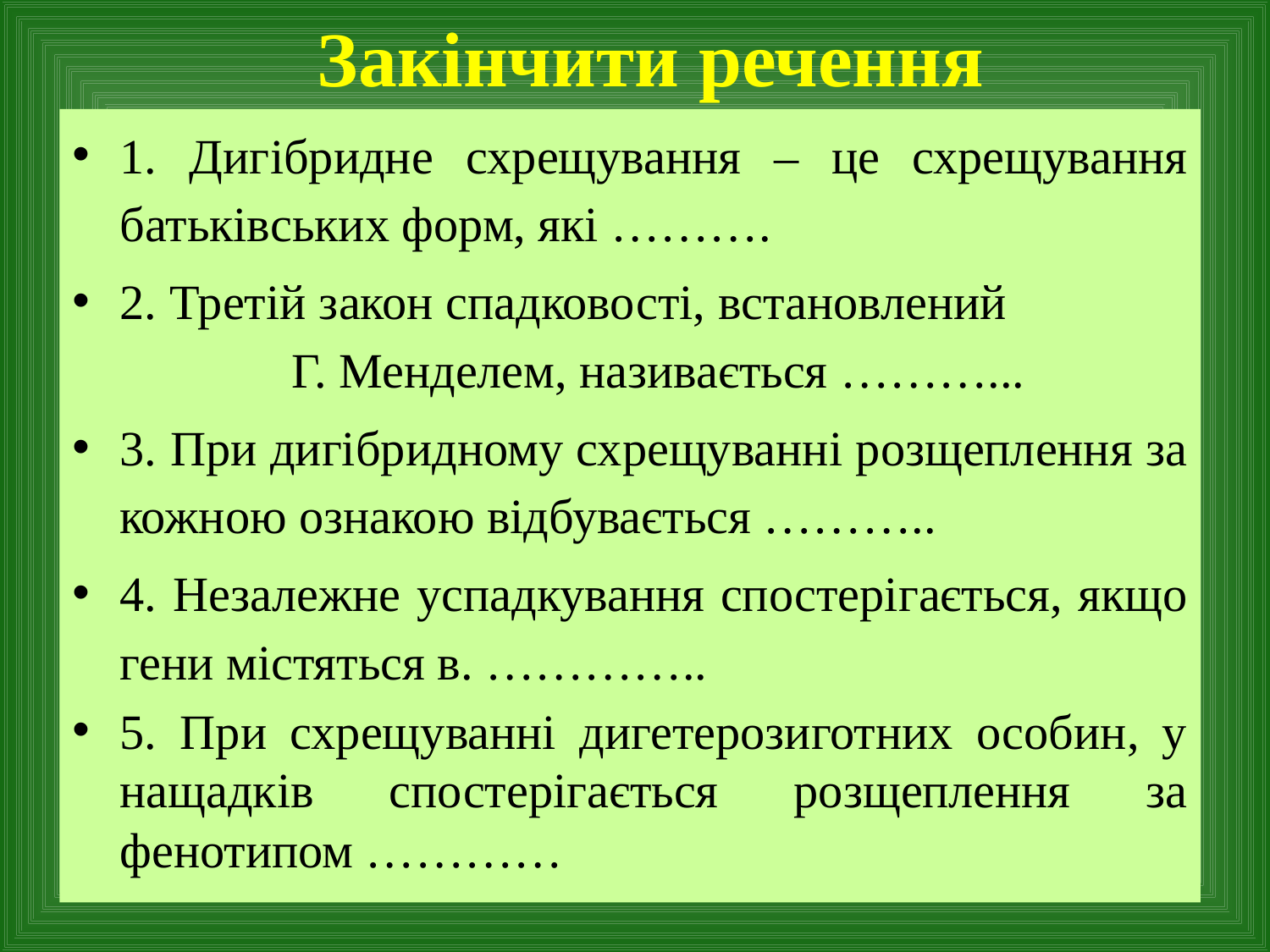

# Закінчити речення
1. Дигібридне схрещування – це схрещування батьківських форм, які ……….
2. Третій закон спадковості, встановлений                             Г. Менделем, називається ………...
3. При дигібридному схрещуванні розщеплення за кожною ознакою відбувається ………..
4. Незалежне успадкування спостерігається, якщо гени містяться в. …………..
5. При схрещуванні дигетерозиготних особин, у нащадків спостерігається розщеплення за фенотипом …………